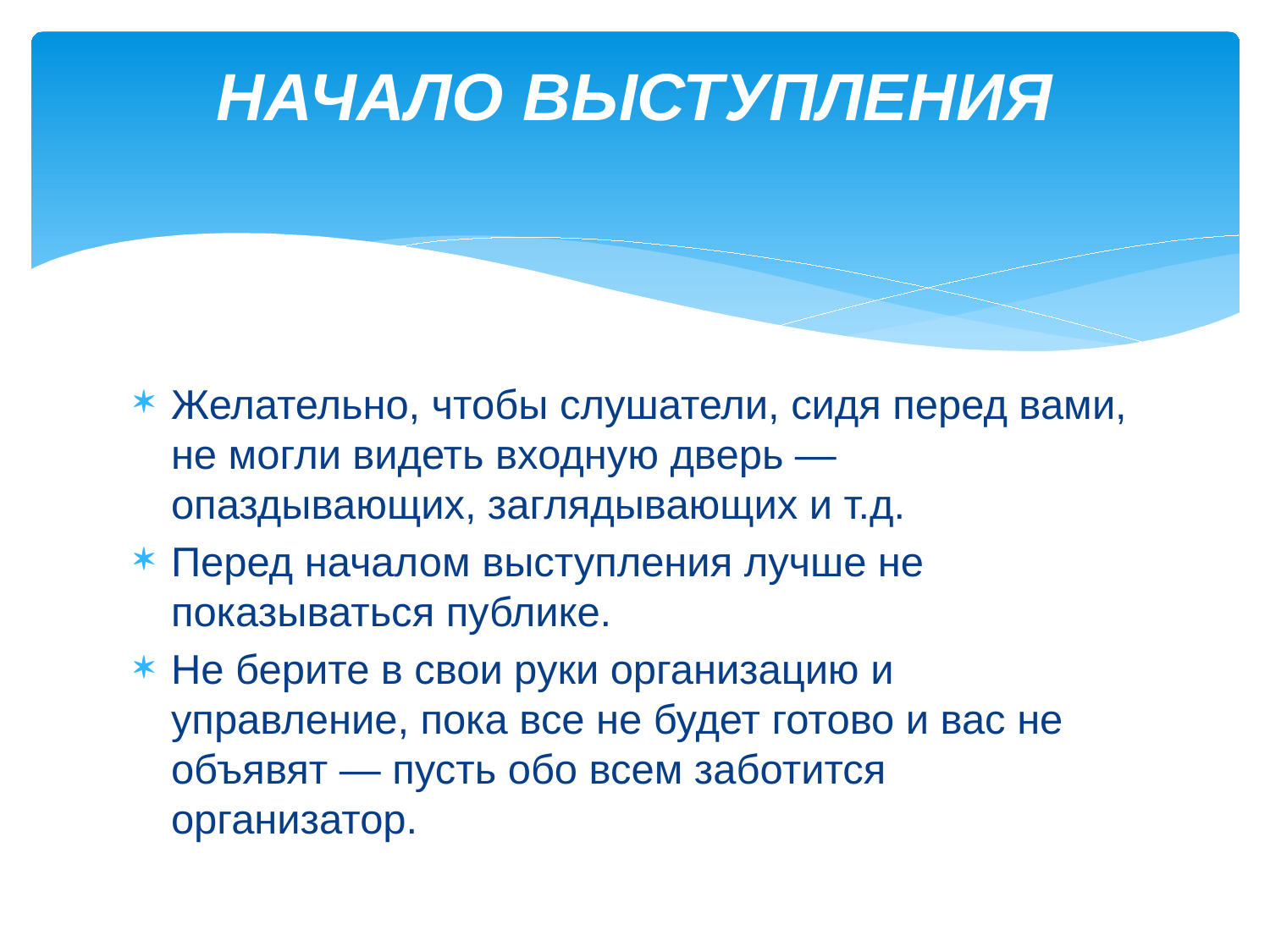

# НАЧАЛО ВЫСТУПЛЕНИЯ
Желательно, чтобы слушатели, сидя перед вами, не могли видеть входную дверь — опаздывающих, заглядывающих и т.д.
Перед началом выступления лучше не показываться публике.
Не берите в свои руки организацию и управление, пока все не будет готово и вас не объявят — пусть обо всем заботится организатор.